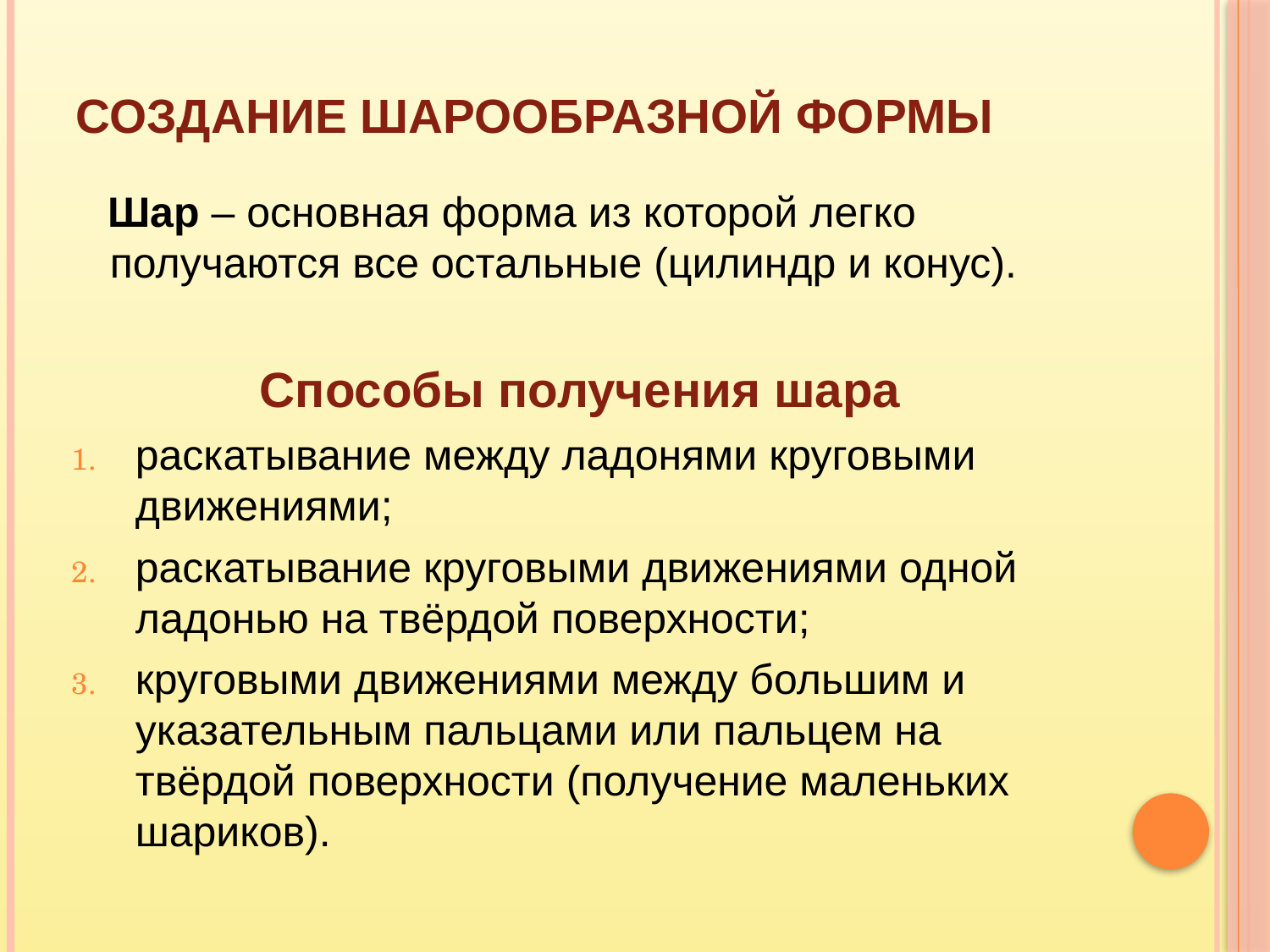

# Создание шарообразной формы
   Шар – основная форма из которой легко получаются все остальные (цилиндр и конус).

Способы получения шара
раскатывание между ладонями круговыми движениями;
раскатывание круговыми движениями одной ладонью на твёрдой поверхности;
круговыми движениями между большим и указательным пальцами или пальцем на твёрдой поверхности (получение маленьких шариков).